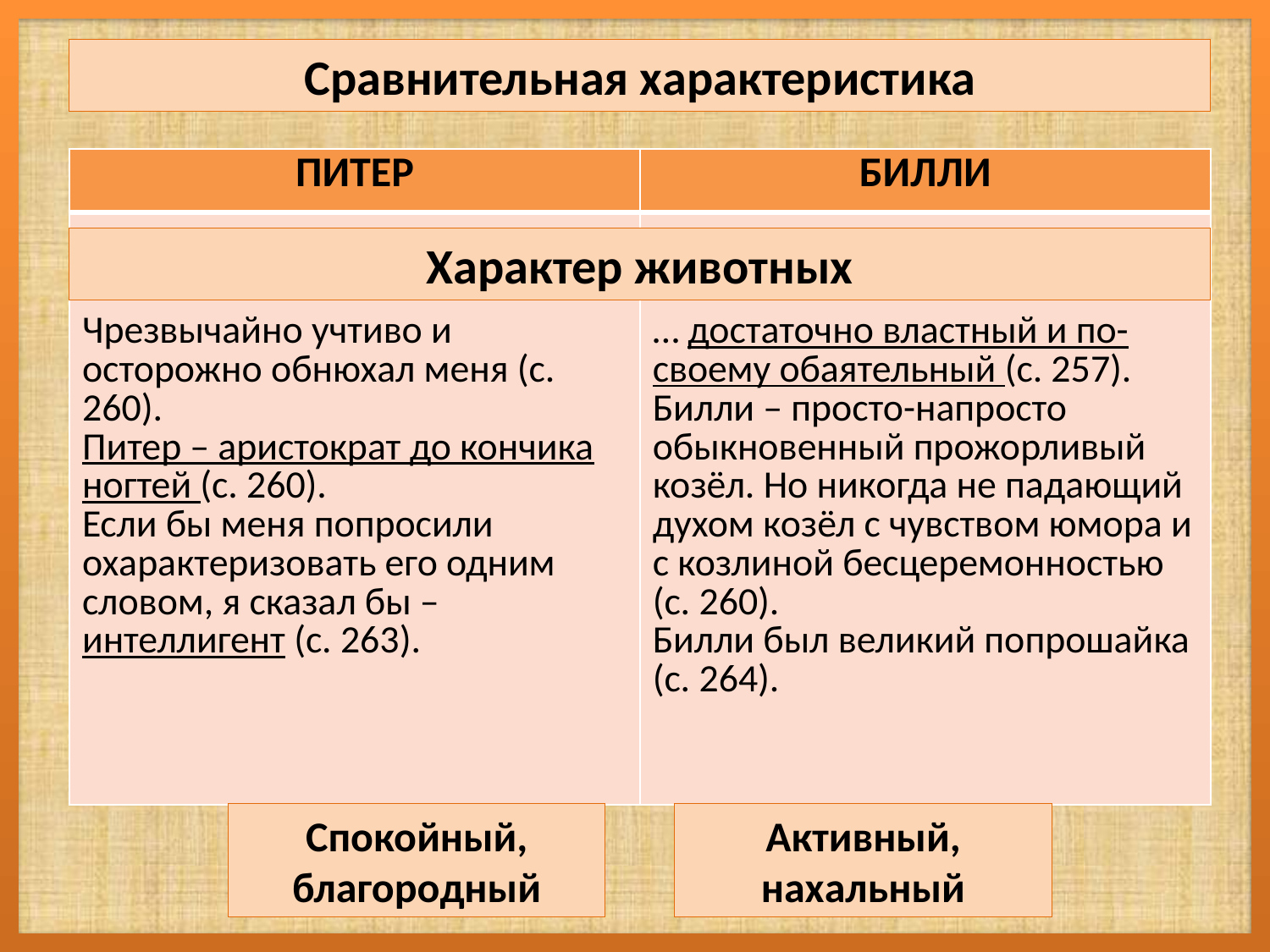

Сравнительная характеристика
| ПИТЕР | БИЛЛИ |
| --- | --- |
| Чрезвычайно учтиво и осторожно обнюхал меня (с. 260). Питер – аристократ до кончика ногтей (с. 260). Если бы меня попросили охарактеризовать его одним словом, я сказал бы – интеллигент (с. 263). | … достаточно властный и по-своему обаятельный (с. 257). Билли – просто-напросто обыкновенный прожорливый козёл. Но никогда не падающий духом козёл с чувством юмора и с козлиной бесцеремонностью (с. 260). Билли был великий попрошайка (с. 264). |
Характер животных
Спокойный, благородный
Активный, нахальный